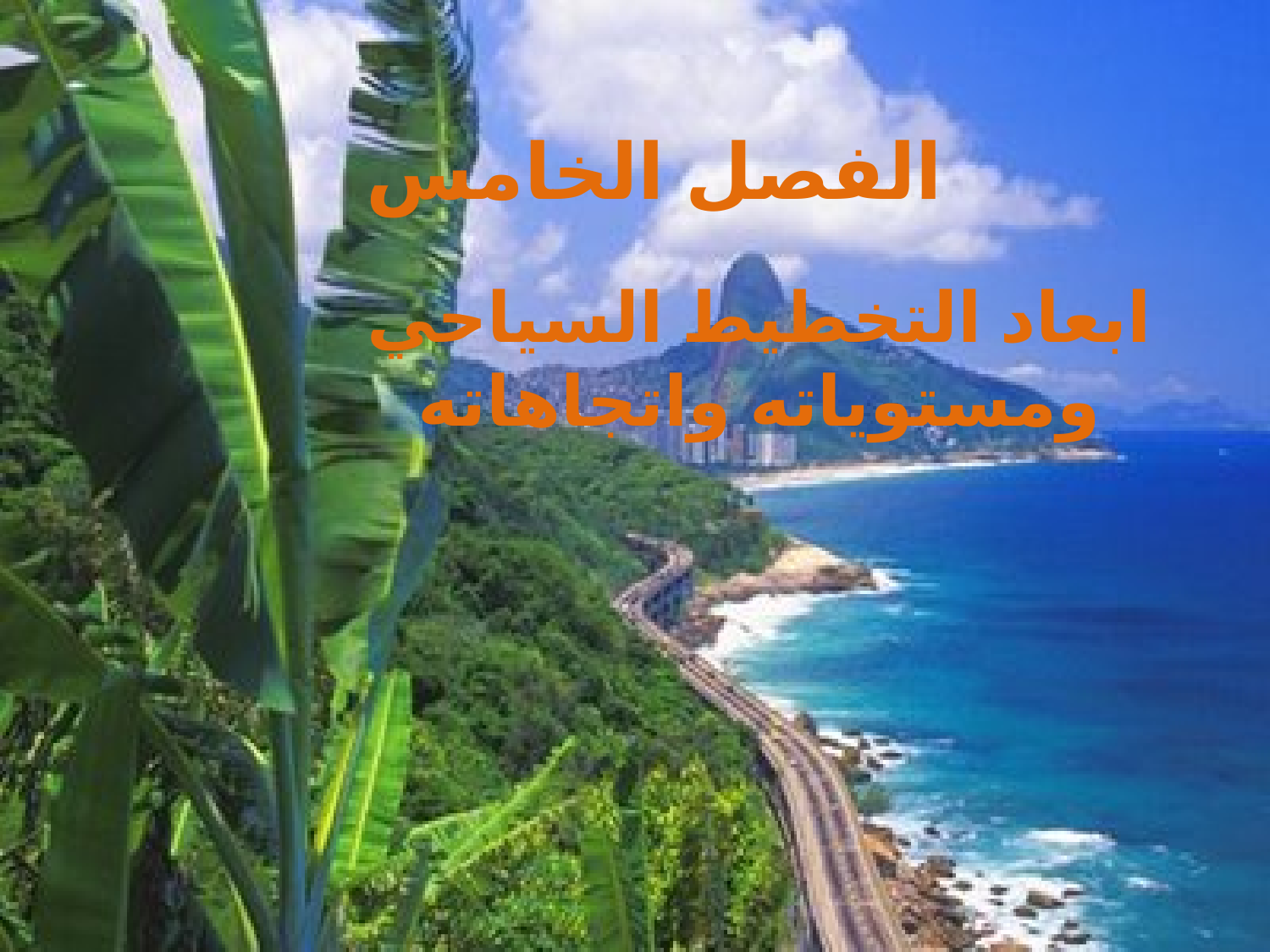

# الفصل الخامس
ابعاد التخطيط السياحي ومستوياته واتجاهاته